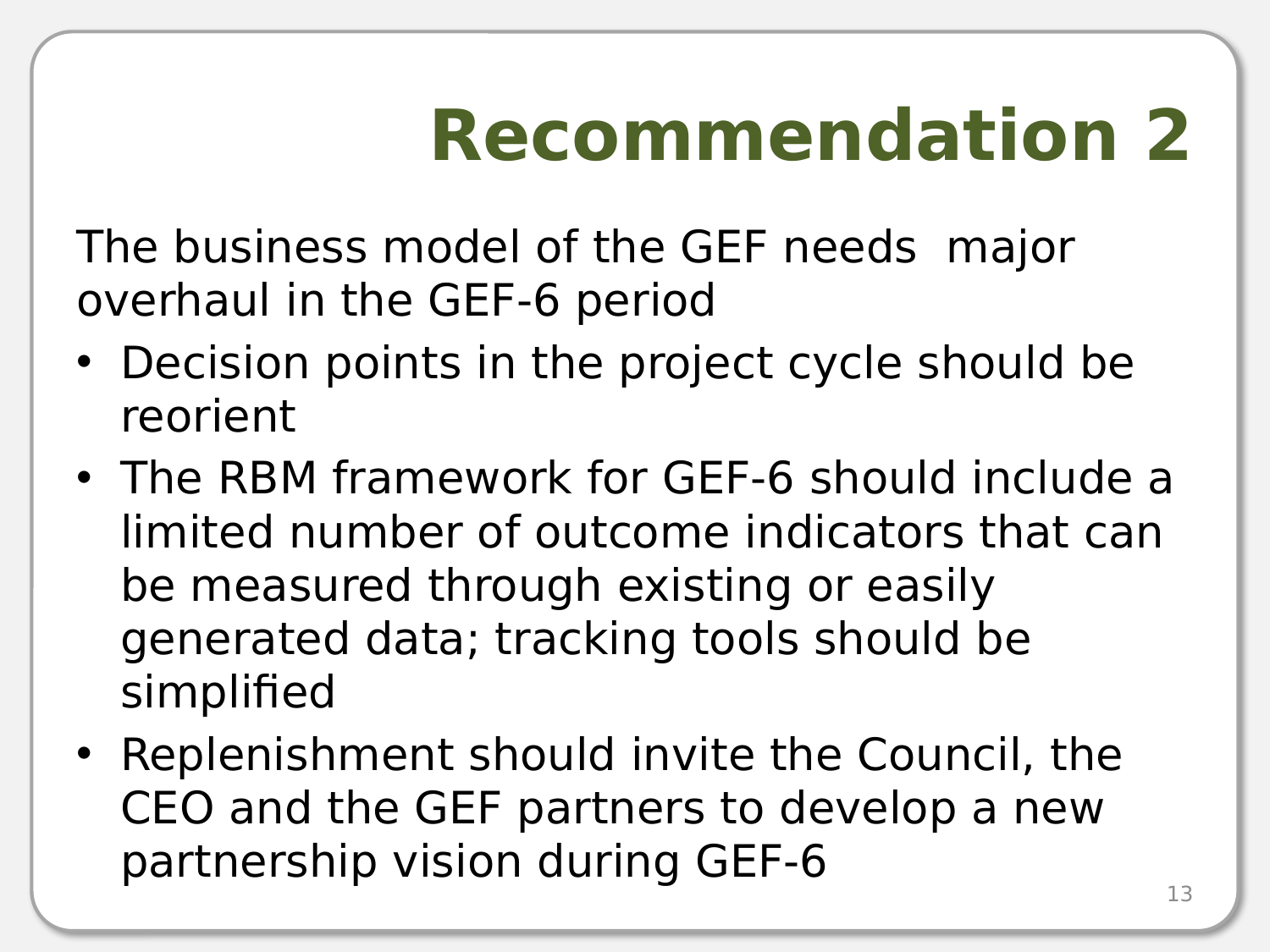

# Recommendation 2
The business model of the GEF needs  major overhaul in the GEF-6 period
Decision points in the project cycle should be reorient
The RBM framework for GEF-6 should include a limited number of outcome indicators that can be measured through existing or easily generated data; tracking tools should be simplified
Replenishment should invite the Council, the CEO and the GEF partners to develop a new partnership vision during GEF-6

13